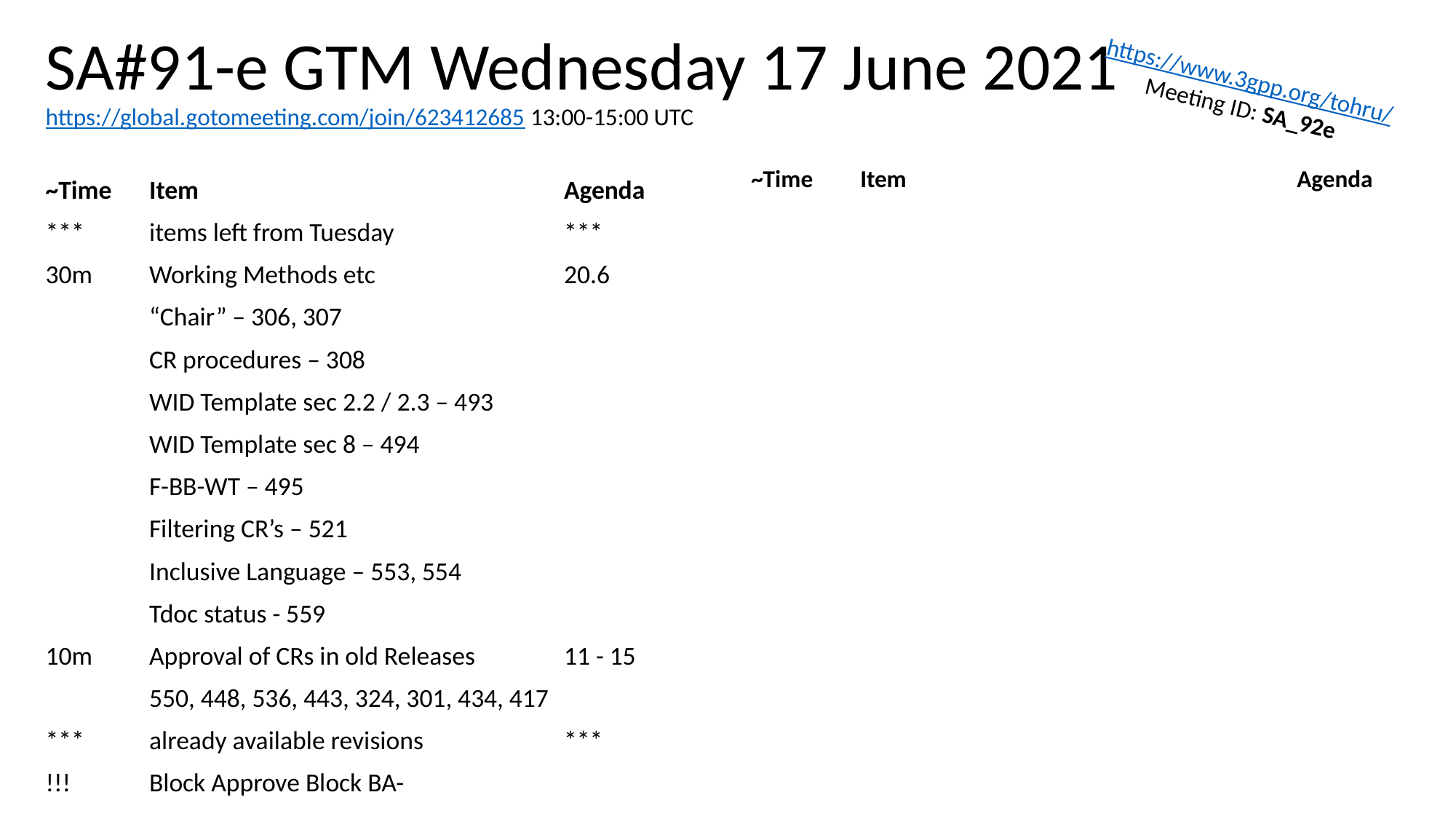

# SA#91-e GTM Wednesday 17 June 2021 https://global.gotomeeting.com/join/623412685 13:00-15:00 UTC
https://www.3gpp.org/tohru/
Meeting ID: SA_92e
~Time	Item				Agenda

~Time	Item				Agenda
*** 	items left from Tuesday 		***
30m	Working Methods etc		20.6
	“Chair” – 306, 307
	CR procedures – 308
	WID Template sec 2.2 / 2.3 – 493
	WID Template sec 8 – 494
	F-BB-WT – 495
	Filtering CR’s – 521
	Inclusive Language – 553, 554
	Tdoc status - 559
10m	Approval of CRs in old Releases	11 - 15
	550, 448, 536, 443, 324, 301, 434, 417
*** 	already available revisions 		***
!!!	Block Approve Block BA-